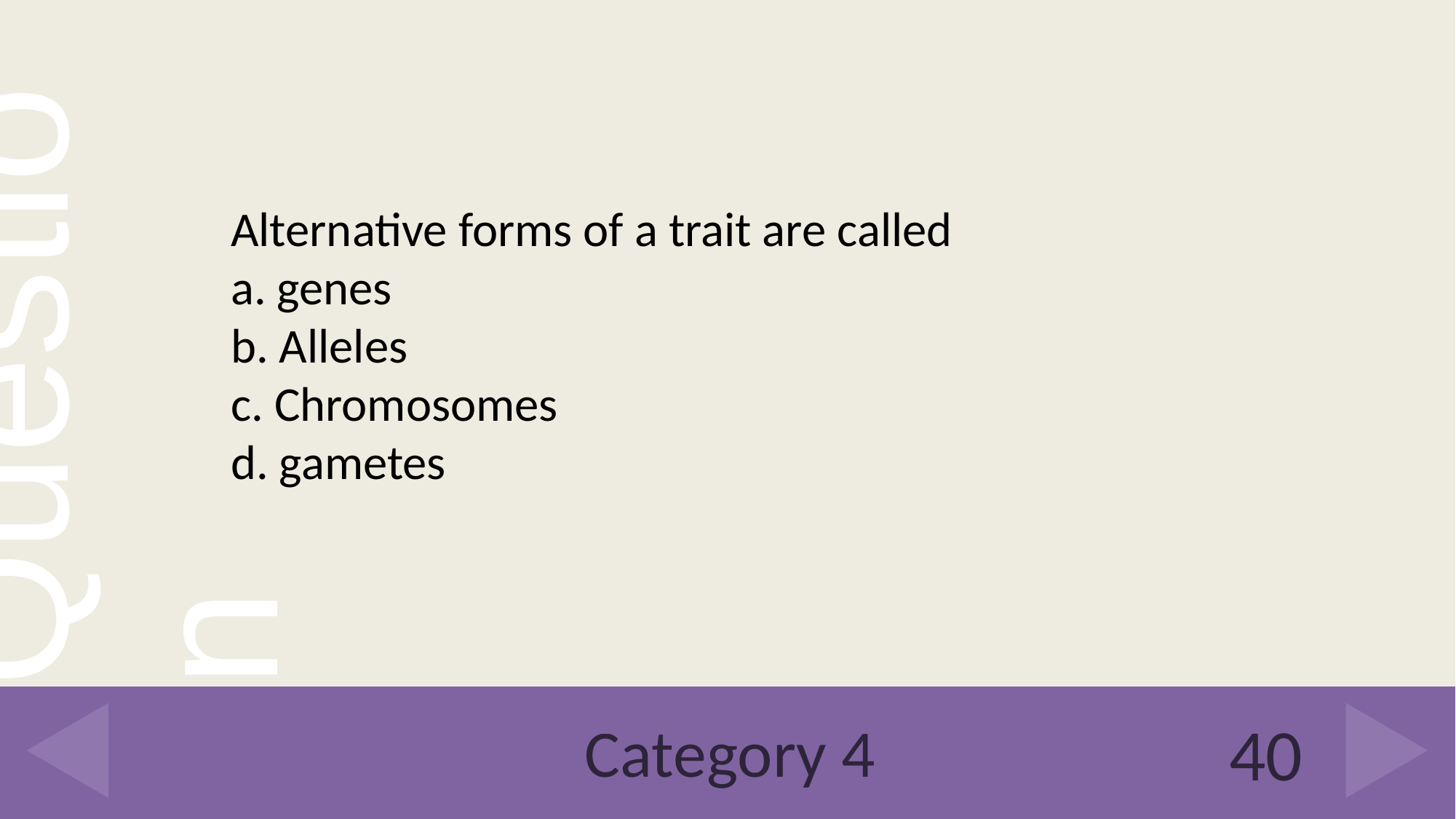

Alternative forms of a trait are called
a. genes
b. Alleles
c. Chromosomes
d. gametes
# Category 4
40